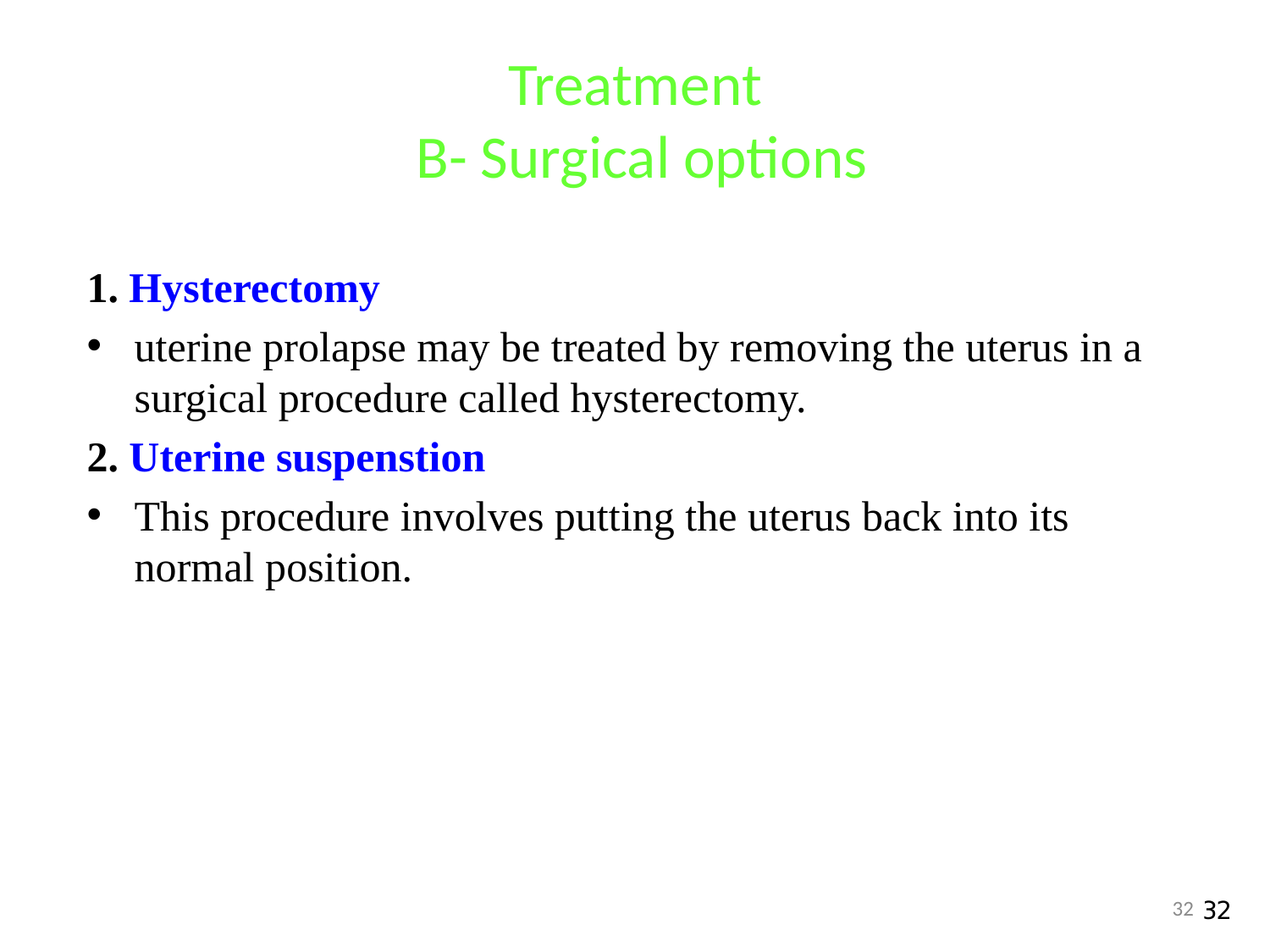

Treatment
 B- Surgical options
1. Hysterectomy
uterine prolapse may be treated by removing the uterus in a surgical procedure called hysterectomy.
2. Uterine suspenstion
This procedure involves putting the uterus back into its normal position.

32
32